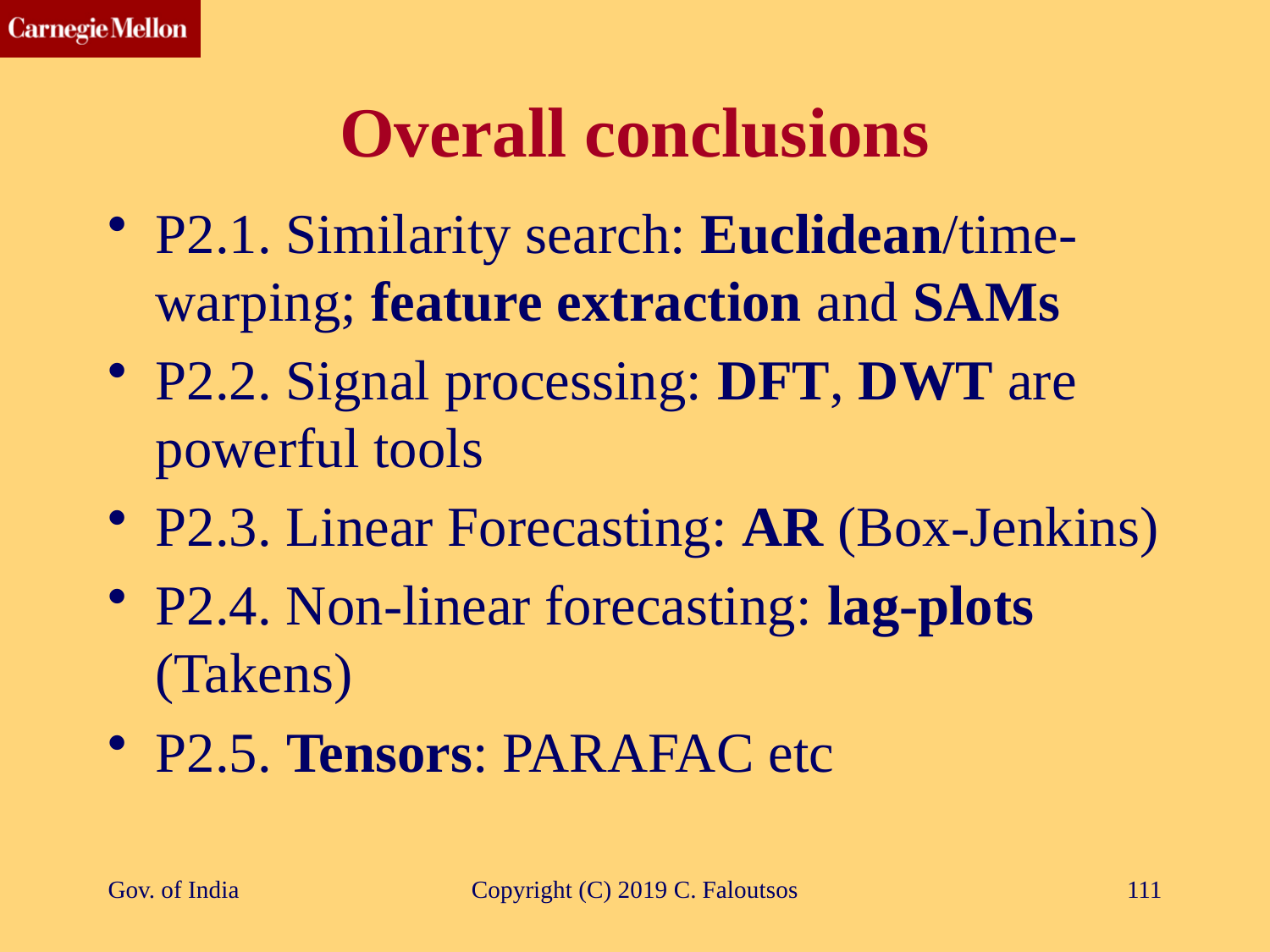

# Overall conclusions
P2.1. Similarity search: Euclidean/time-warping; feature extraction and SAMs
P2.2. Signal processing: DFT, DWT are powerful tools
P2.3. Linear Forecasting: AR (Box-Jenkins)
P2.4. Non-linear forecasting: lag-plots (Takens)
P2.5. Tensors: PARAFAC etc
Gov. of India
Copyright (C) 2019 C. Faloutsos
111